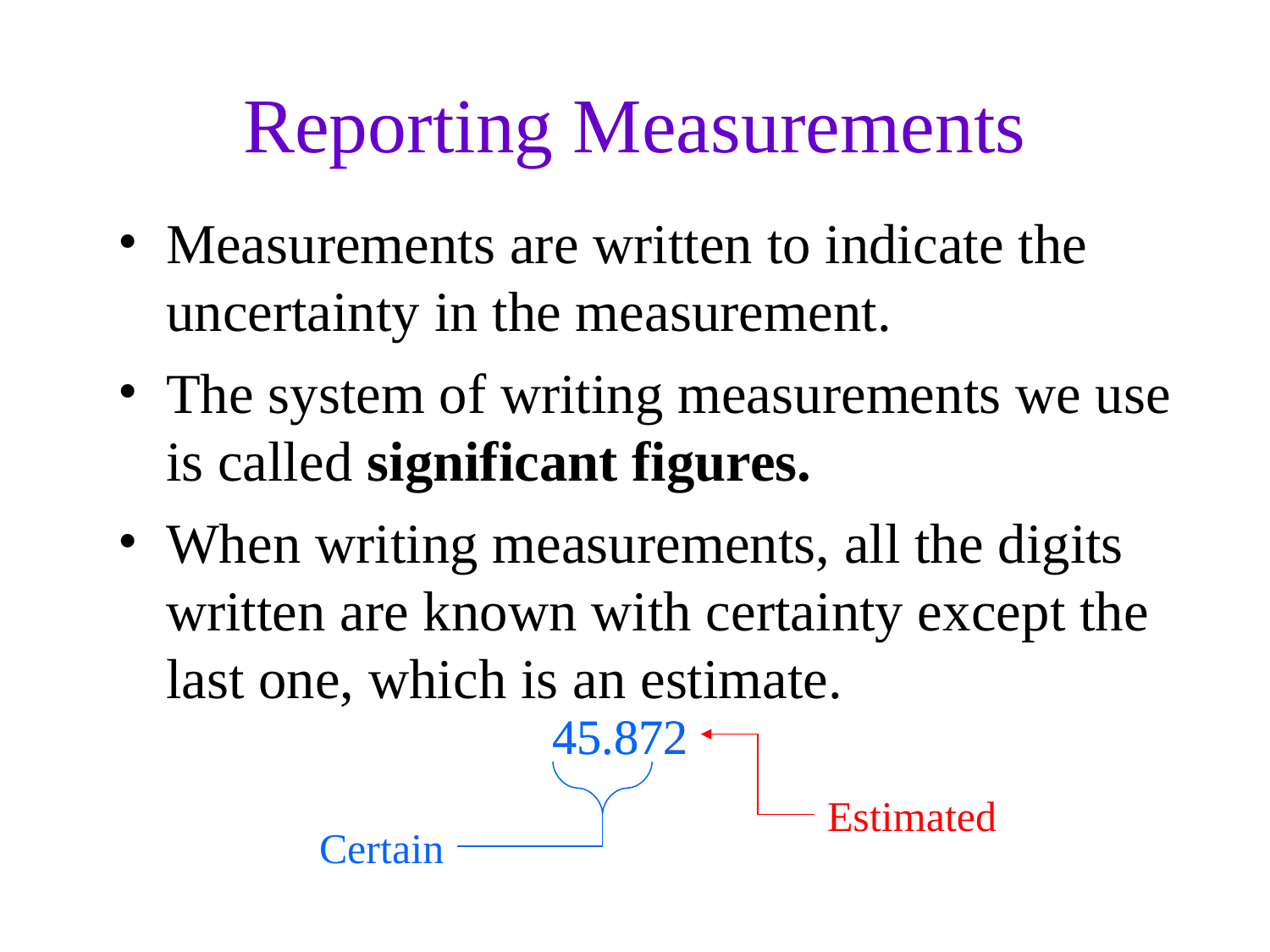

Reporting Measurements
Measurements are written to indicate the uncertainty in the measurement.
The system of writing measurements we use is called significant figures.
When writing measurements, all the digits written are known with certainty except the last one, which is an estimate.
45.872

Estimated
Certain
45.872